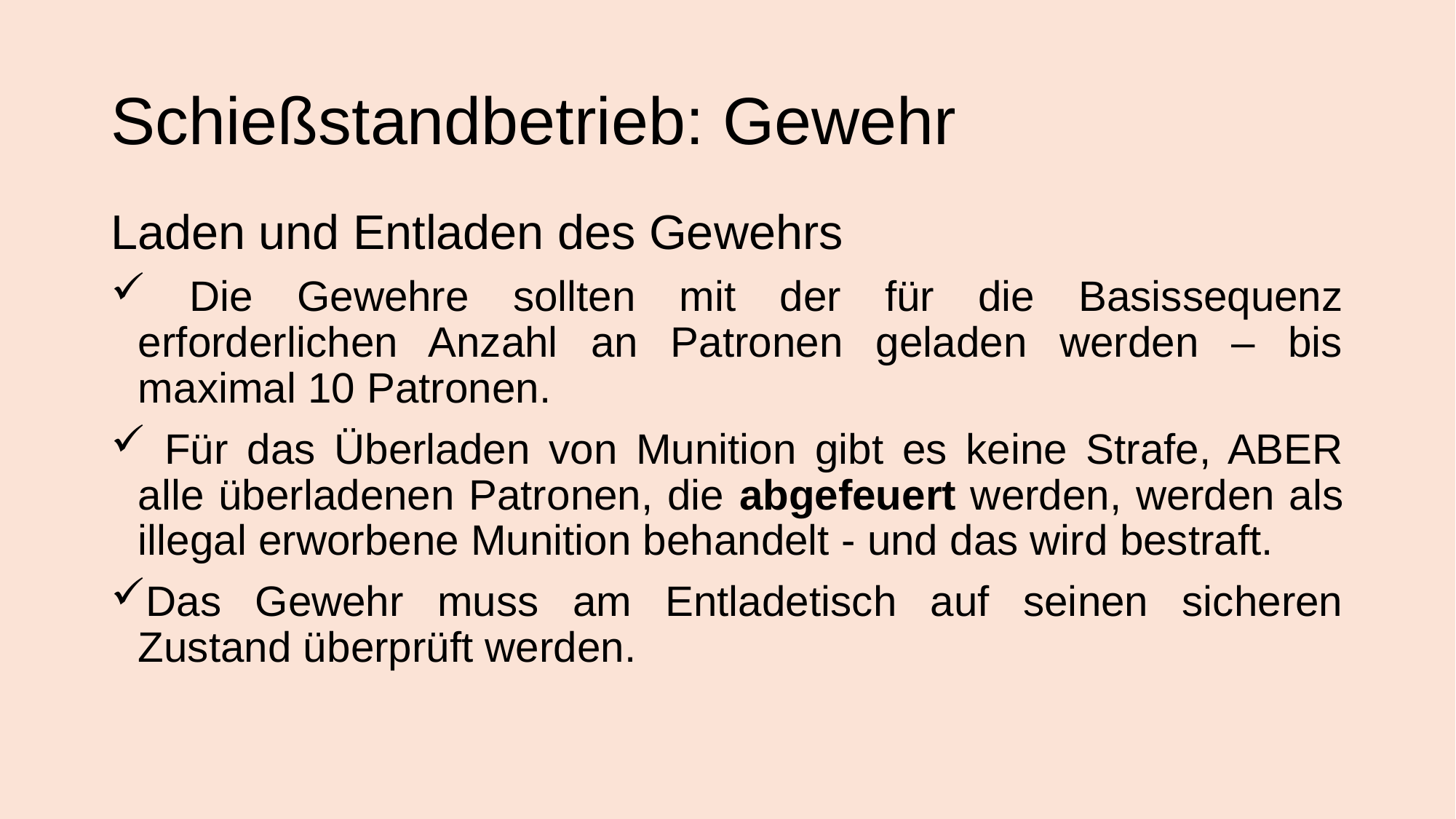

# Schießstandbetrieb: Gewehr
Laden und Entladen des Gewehrs
 Die Gewehre sollten mit der für die Basissequenz erforderlichen Anzahl an Patronen geladen werden – bis maximal 10 Patronen.
 Für das Überladen von Munition gibt es keine Strafe, ABER alle überladenen Patronen, die abgefeuert werden, werden als illegal erworbene Munition behandelt - und das wird bestraft.
Das Gewehr muss am Entladetisch auf seinen sicheren Zustand überprüft werden.